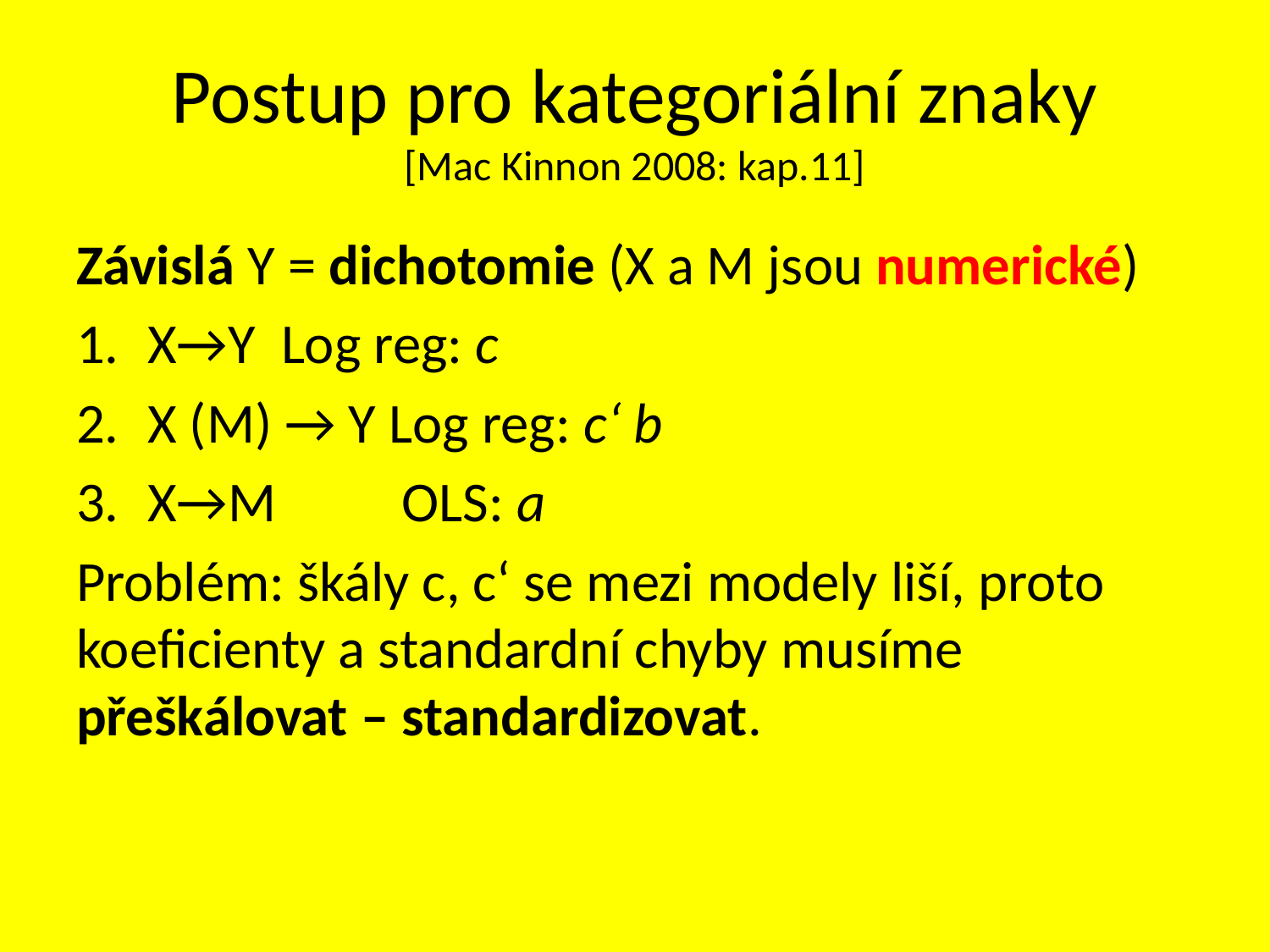

# Postup pro kategoriální znaky [Mac Kinnon 2008: kap.11]
Závislá Y = dichotomie (X a M jsou numerické)
X→Y  Log reg: c
X (M) → Y Log reg: c‘ b
X→M 	OLS: a
Problém: škály c, c‘ se mezi modely liší, proto koeficienty a standardní chyby musíme přeškálovat – standardizovat.